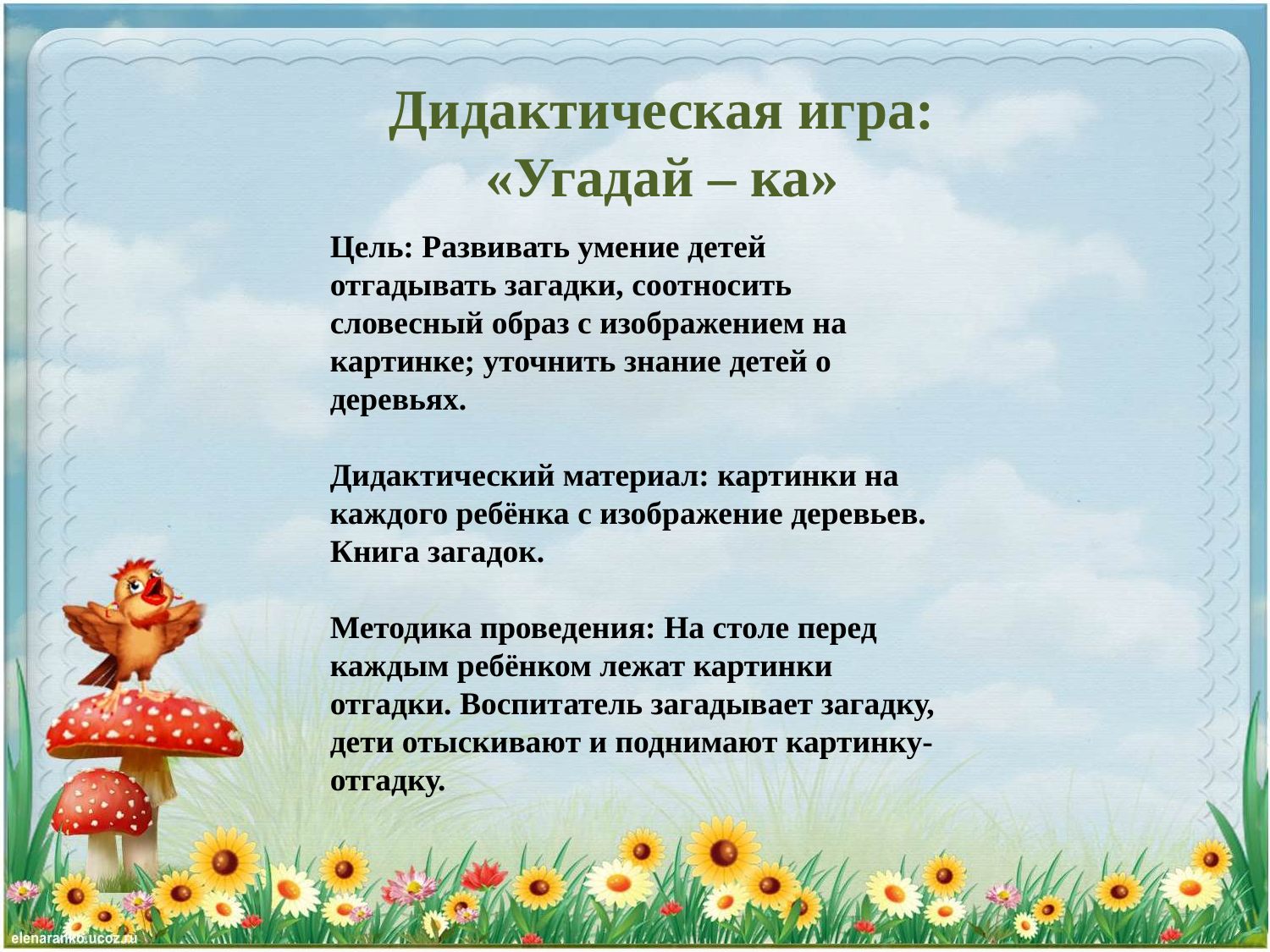

Дидактическая игра: «Угадай – ка»

Цель: Развивать умение детей отгадывать загадки, соотносить словесный образ с изображением на картинке; уточнить знание детей о деревьях.

Дидактический материал: картинки на каждого ребёнка с изображение деревьев. Книга загадок.

Методика проведения: На столе перед каждым ребёнком лежат картинки отгадки. Воспитатель загадывает загадку, дети отыскивают и поднимают картинку-отгадку.